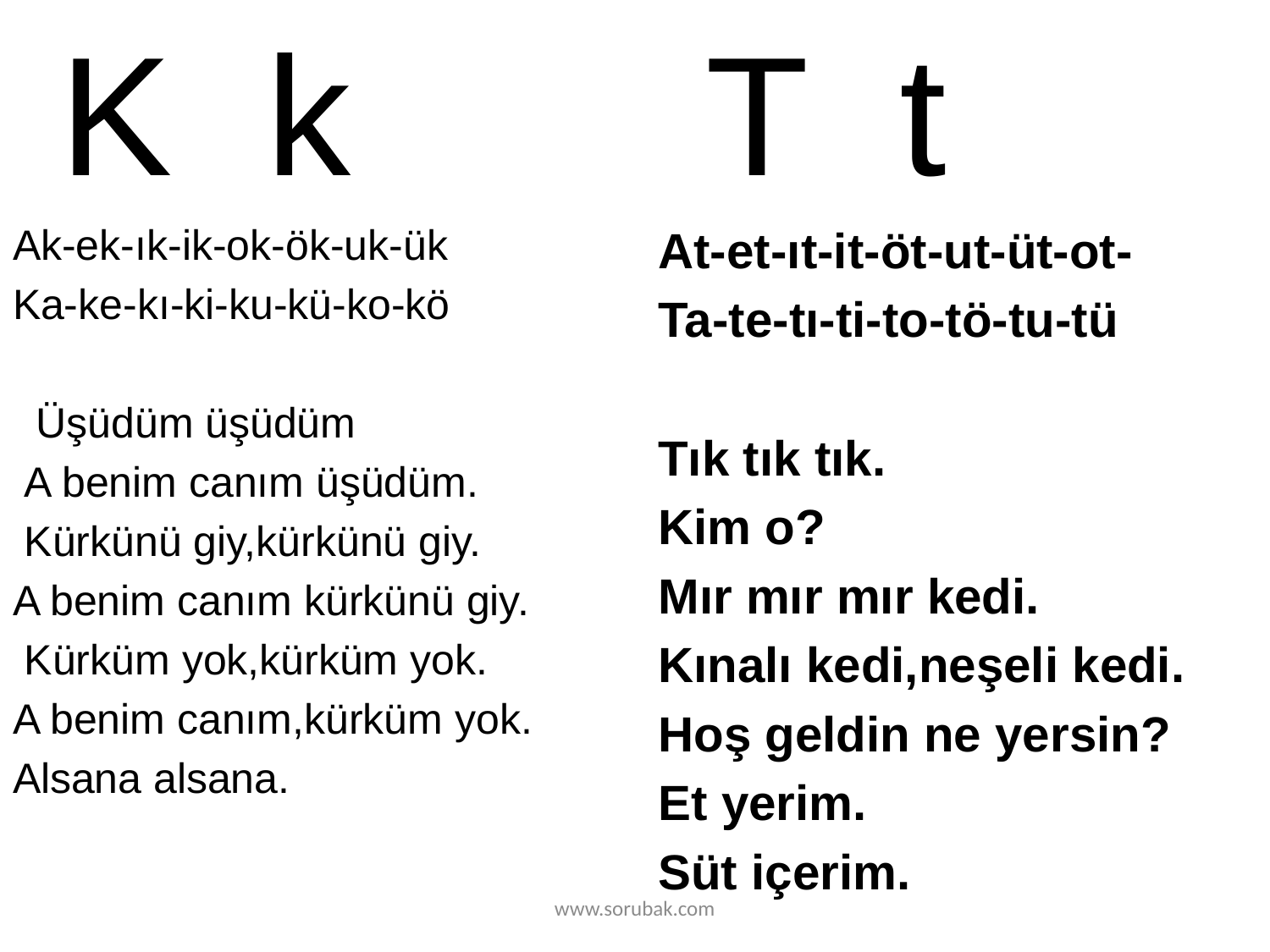

K  k
Ak-ek-ık-ik-ok-ök-uk-ük
Ka-ke-kı-ki-ku-kü-ko-kö

  Üşüdüm üşüdüm
 A benim canım üşüdüm.
 Kürkünü giy,kürkünü giy.
A benim canım kürkünü giy.
 Kürküm yok,kürküm yok.
A benim canım,kürküm yok.
Alsana alsana.
 T  t
At-et-ıt-it-öt-ut-üt-ot-
Ta-te-tı-ti-to-tö-tu-tü

Tık tık tık.
Kim o?
Mır mır mır kedi.
Kınalı kedi,neşeli kedi.
Hoş geldin ne yersin?
Et yerim.
Süt içerim.
www.sorubak.com